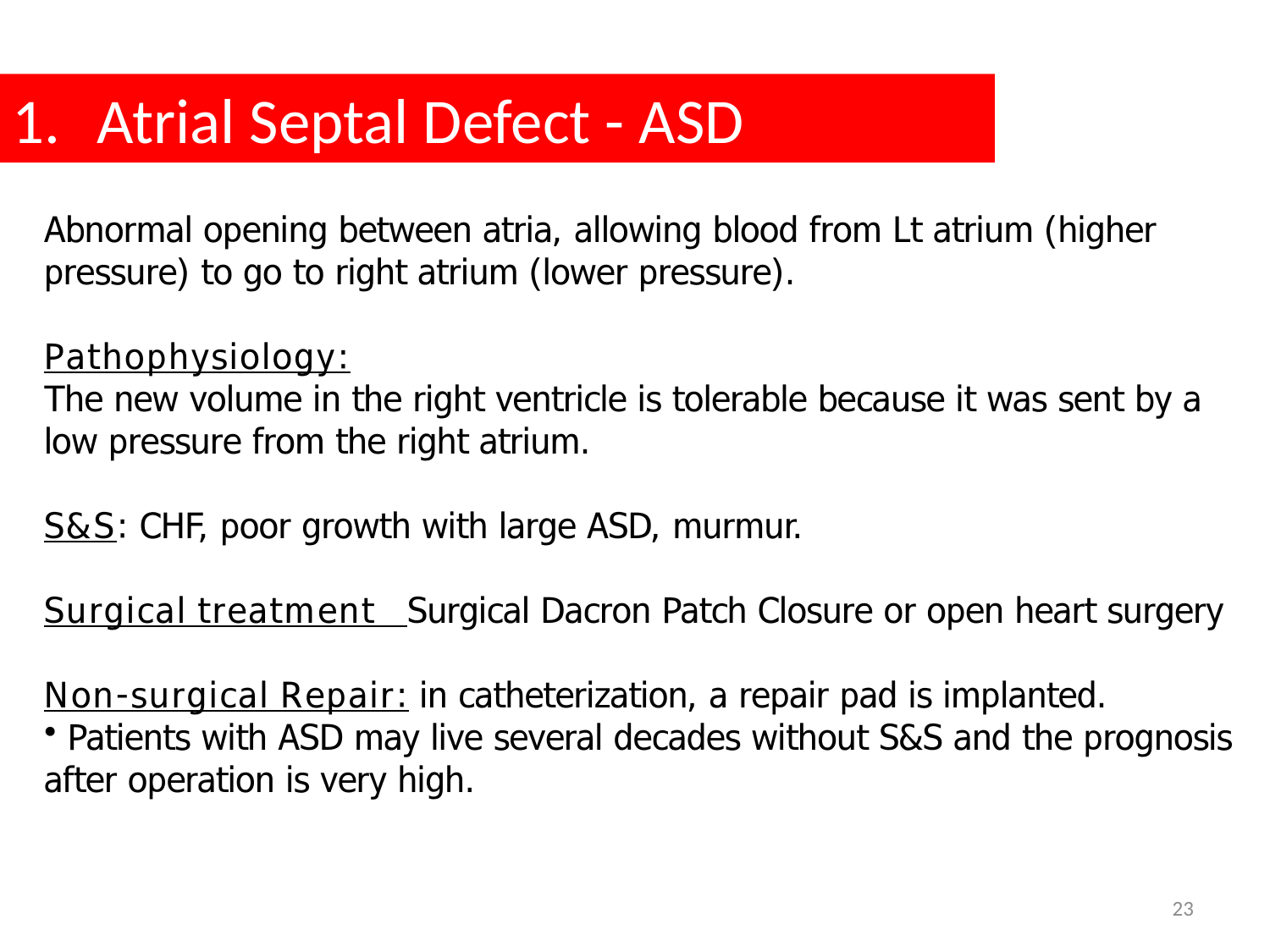

Atrial Septal Defect - ASD
Abnormal opening between atria, allowing blood from Lt atrium (higher pressure) to go to right atrium (lower pressure).

Pathophysiology:
The new volume in the right ventricle is tolerable because it was sent by a low pressure from the right atrium.

S&S: CHF, poor growth with large ASD, murmur.

Surgical treatment   Surgical Dacron Patch Closure or open heart surgery

Non-surgical Repair: in catheterization, a repair pad is implanted.
 Patients with ASD may live several decades without S&S and the prognosis after operation is very high.

23